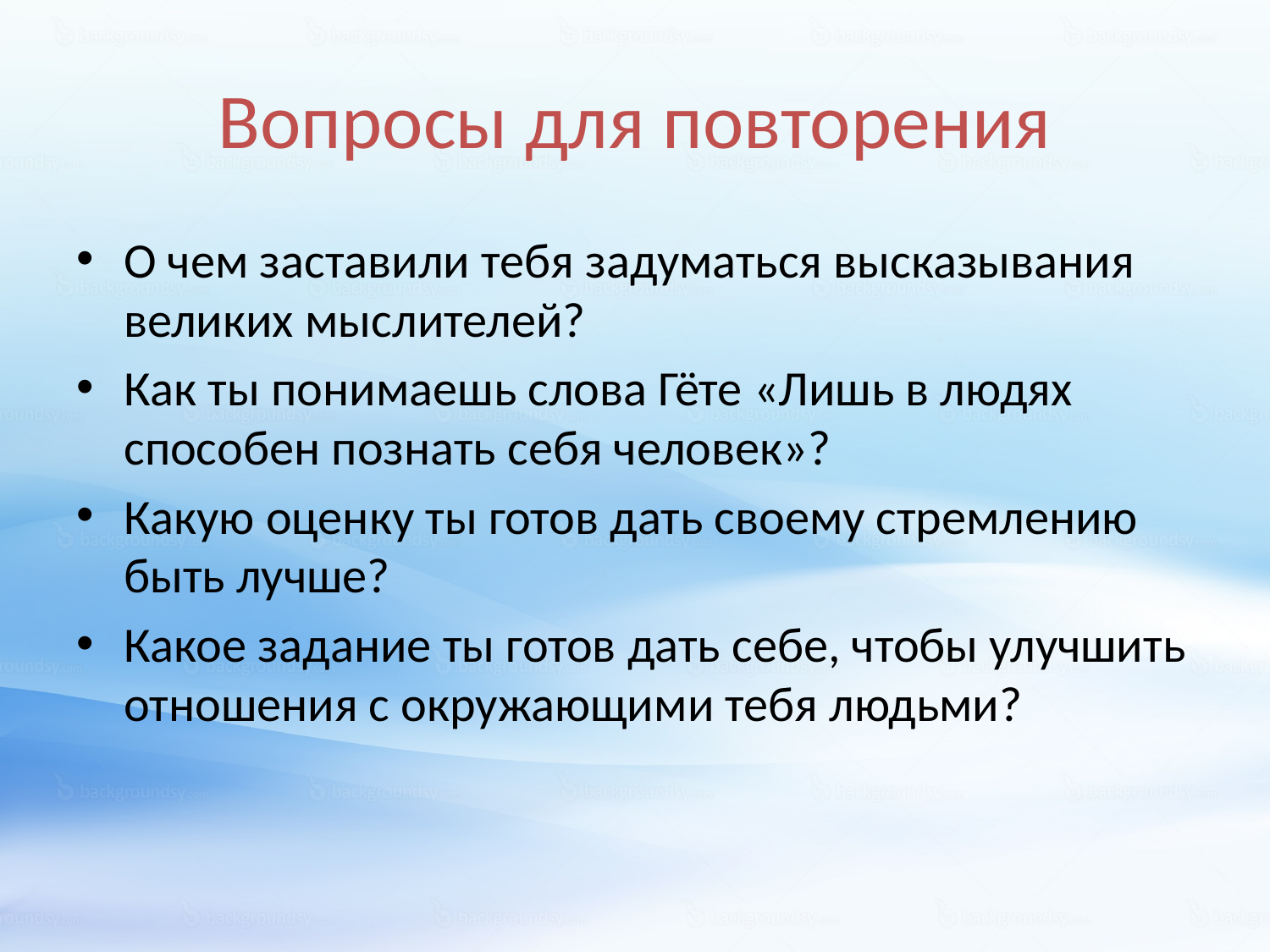

# Вопросы для повторения
О чем заставили тебя задуматься высказывания великих мыслителей?
Как ты понимаешь слова Гёте «Лишь в людях способен познать себя человек»?
Какую оценку ты готов дать своему стремлению быть лучше?
Какое задание ты готов дать себе, чтобы улучшить отношения с окружающими тебя людьми?